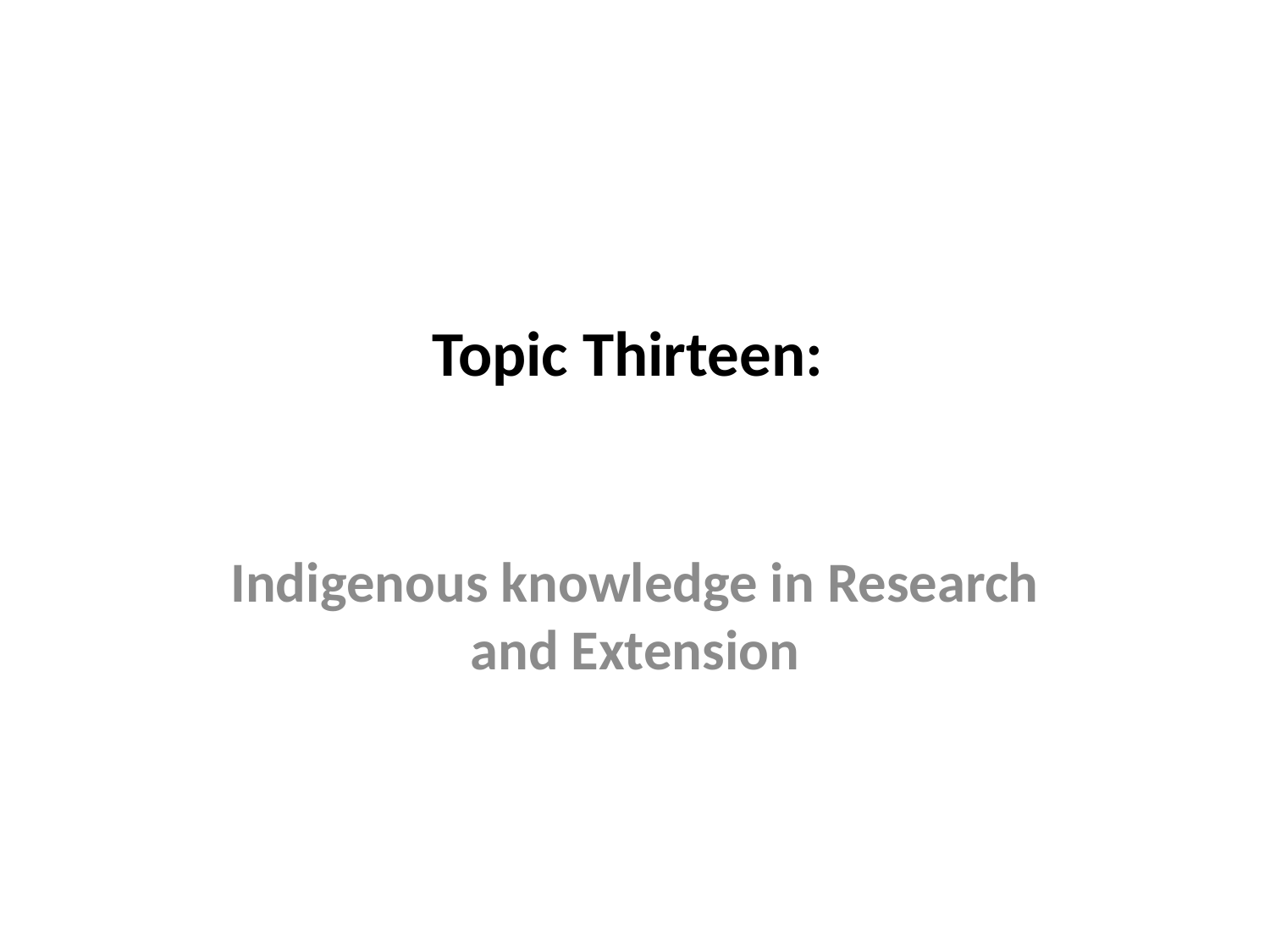

# Topic Thirteen:
Indigenous knowledge in Research and Extension